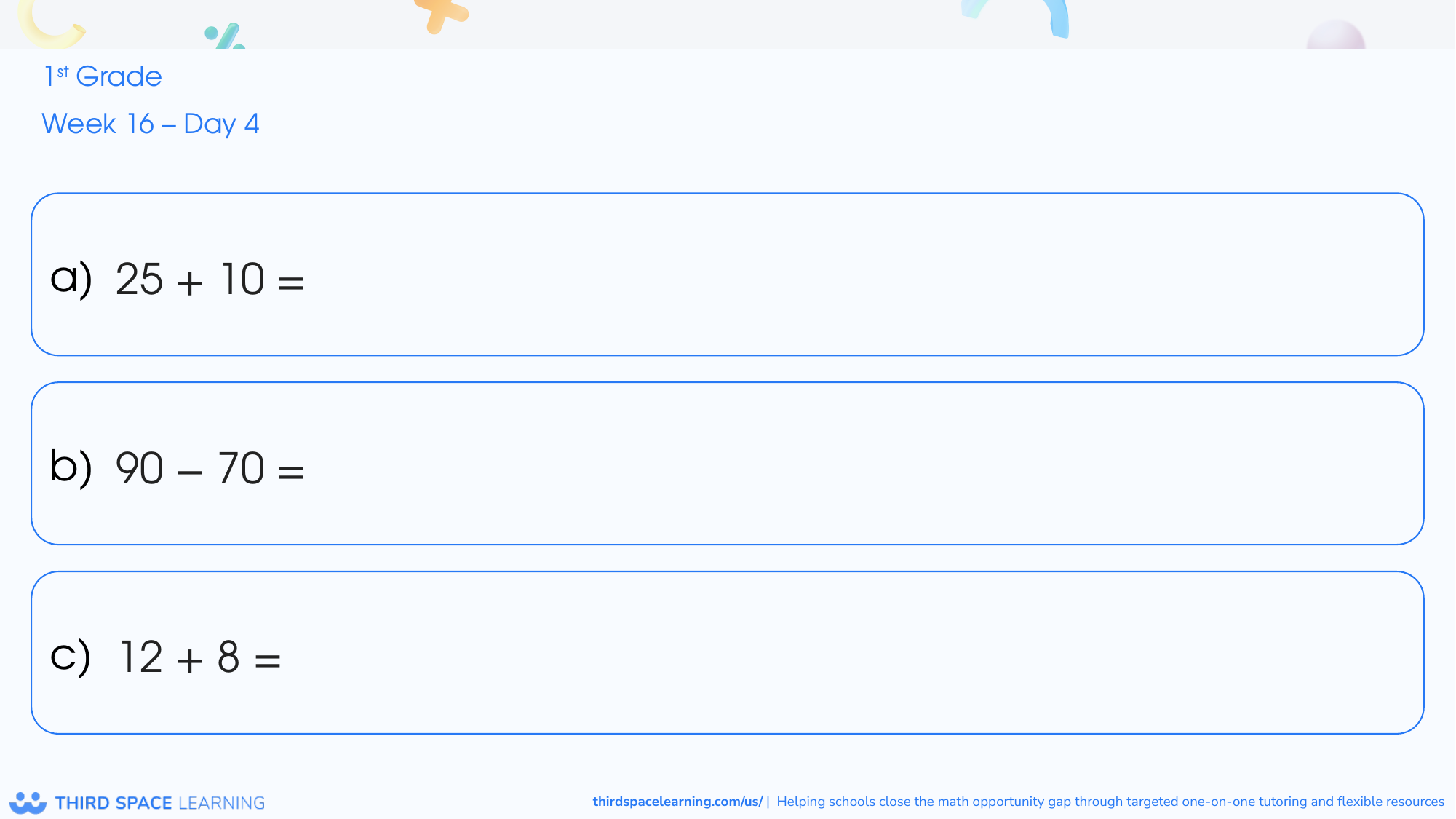

1st Grade
Week 16 – Day 4
25 + 10 =
90 − 70 =
12 + 8 =